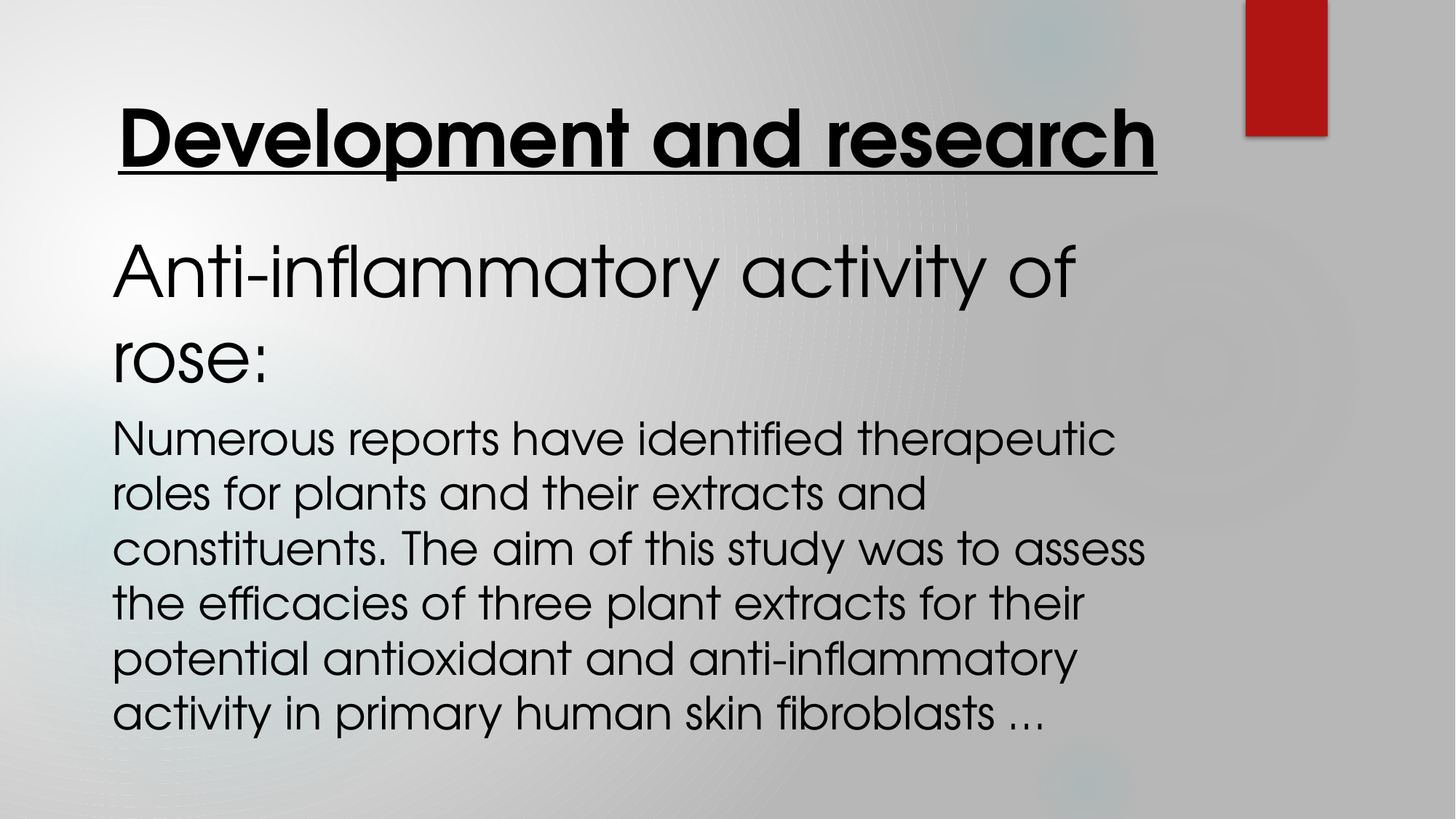

# Development and research
Anti-inflammatory activity of rose:
Numerous reports have identified therapeutic roles for plants and their extracts and constituents. The aim of this study was to assess the efficacies of three plant extracts for their potential antioxidant and anti-inflammatory activity in primary human skin fibroblasts …